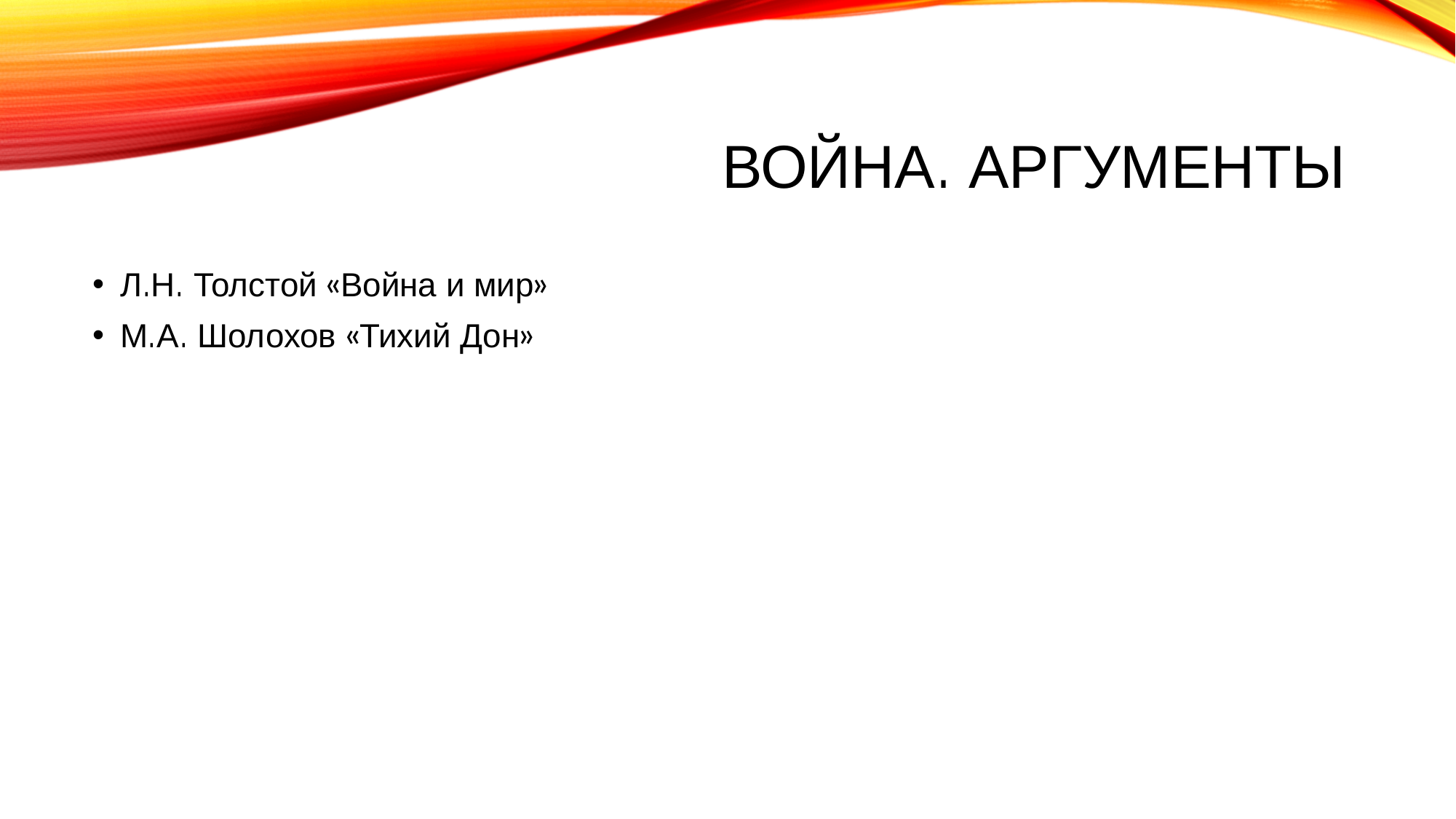

# Война. Аргументы
Л.Н. Толстой «Война и мир»
М.А. Шолохов «Тихий Дон»